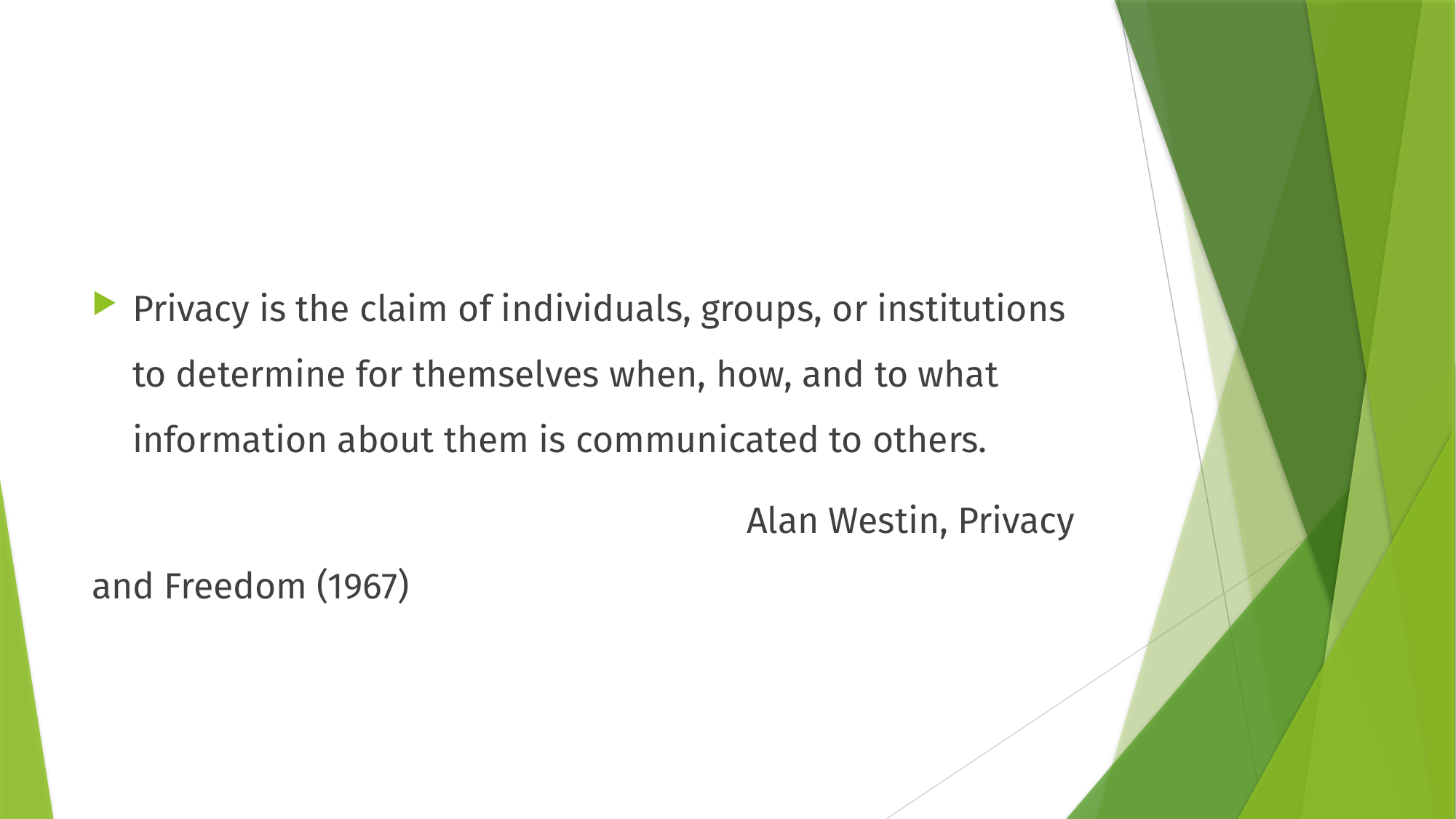

Privacy is the claim of individuals, groups, or institutions to determine for themselves when, how, and to what information about them is communicated to others.
						Alan Westin, Privacy and Freedom (1967)